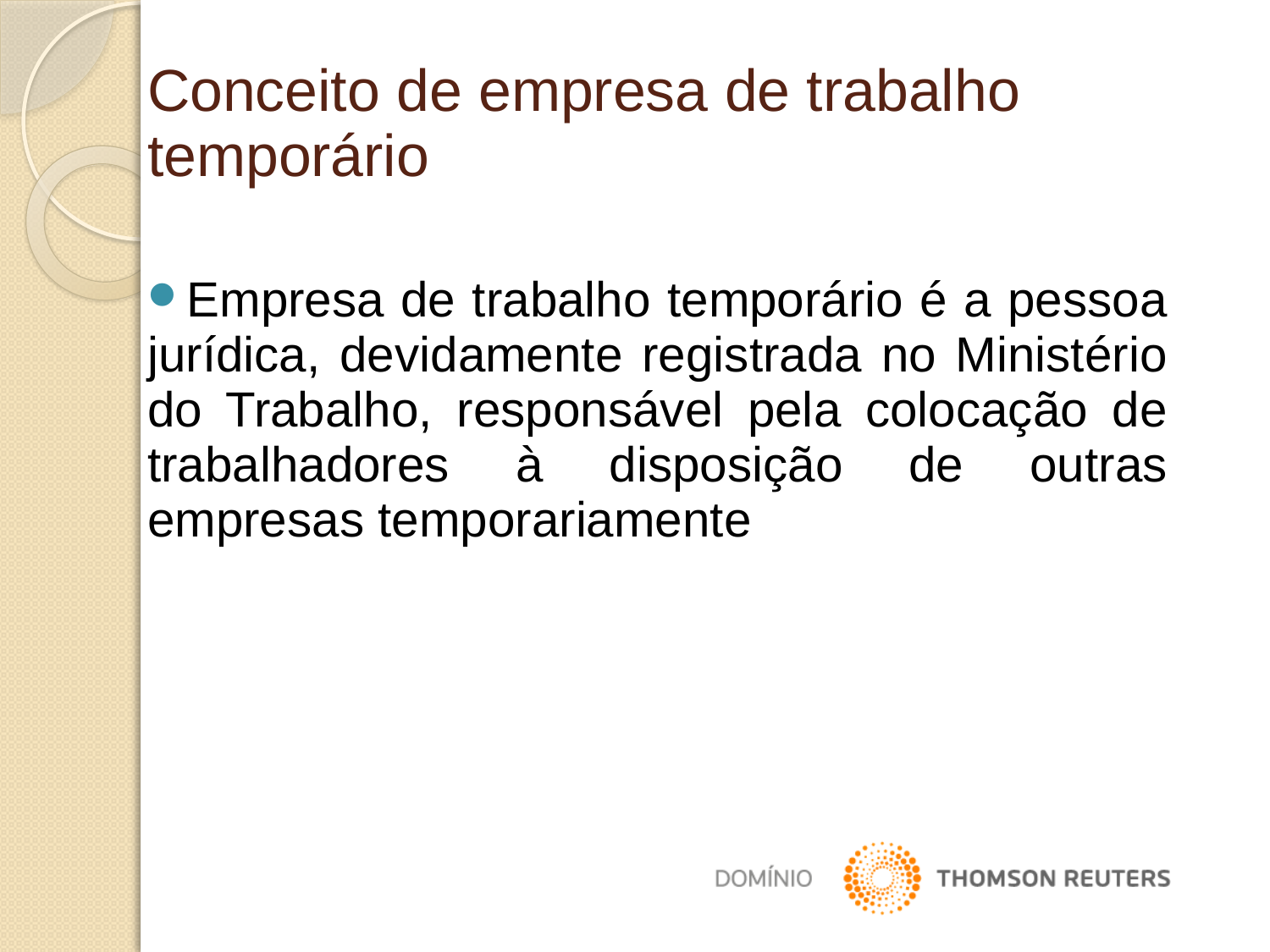

Conceito de empresa de trabalho temporário
Empresa de trabalho temporário é a pessoa jurídica, devidamente registrada no Ministério do Trabalho, responsável pela colocação de trabalhadores à disposição de outras empresas temporariamente